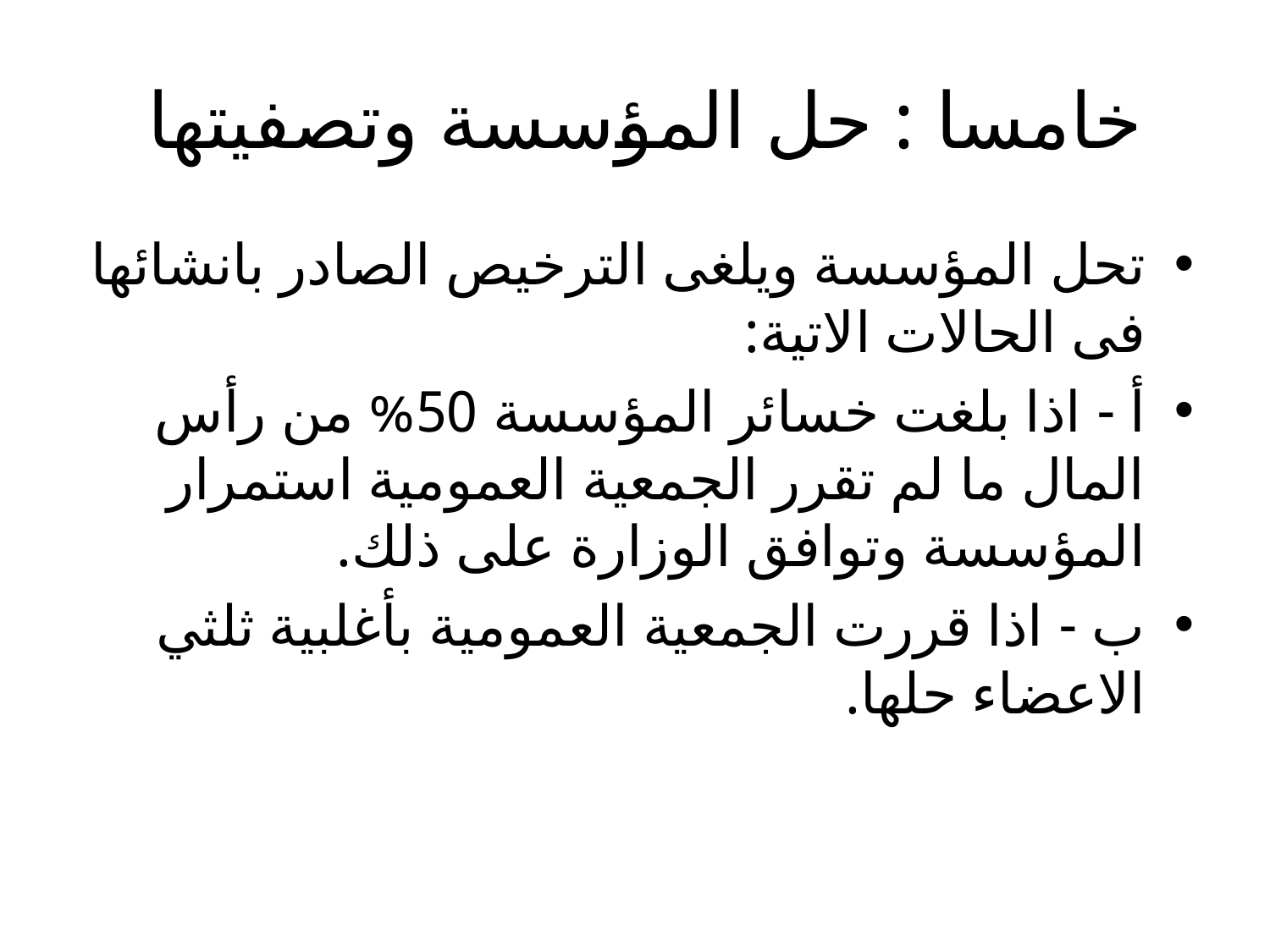

# خامسا : حل المؤسسة وتصفيتها
تحل المؤسسة ويلغى الترخيص الصادر بانشائها فى الحالات الاتية:
أ - اذا بلغت خسائر المؤسسة 50% من رأس المال ما لم تقرر الجمعية العمومية استمرار المؤسسة وتوافق الوزارة على ذلك.
ب - اذا قررت الجمعية العمومية بأغلبية ثلثي الاعضاء حلها.